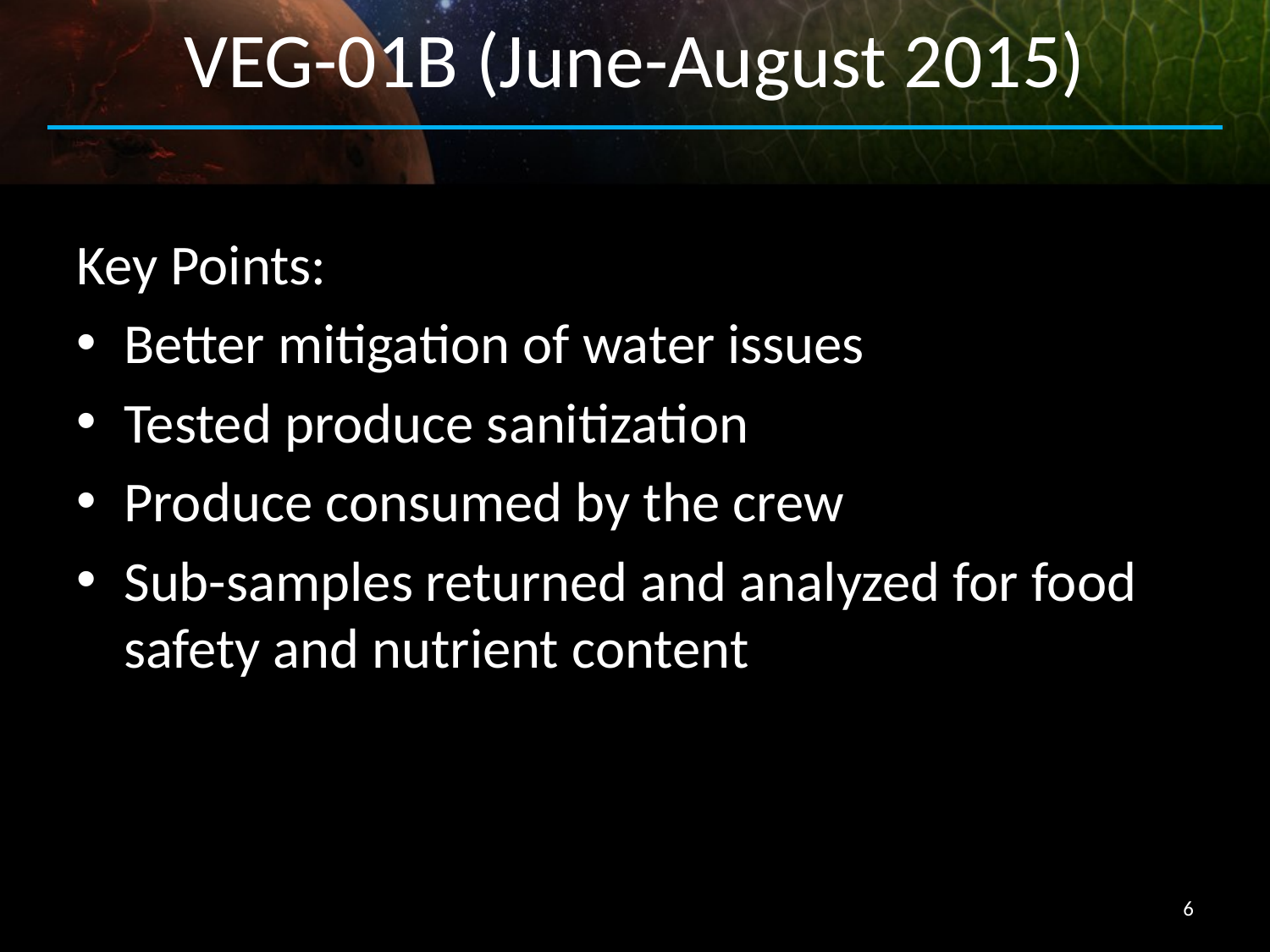

VEG-01B (June-August 2015)
Key Points:
Better mitigation of water issues
Tested produce sanitization
Produce consumed by the crew
Sub-samples returned and analyzed for food safety and nutrient content

6